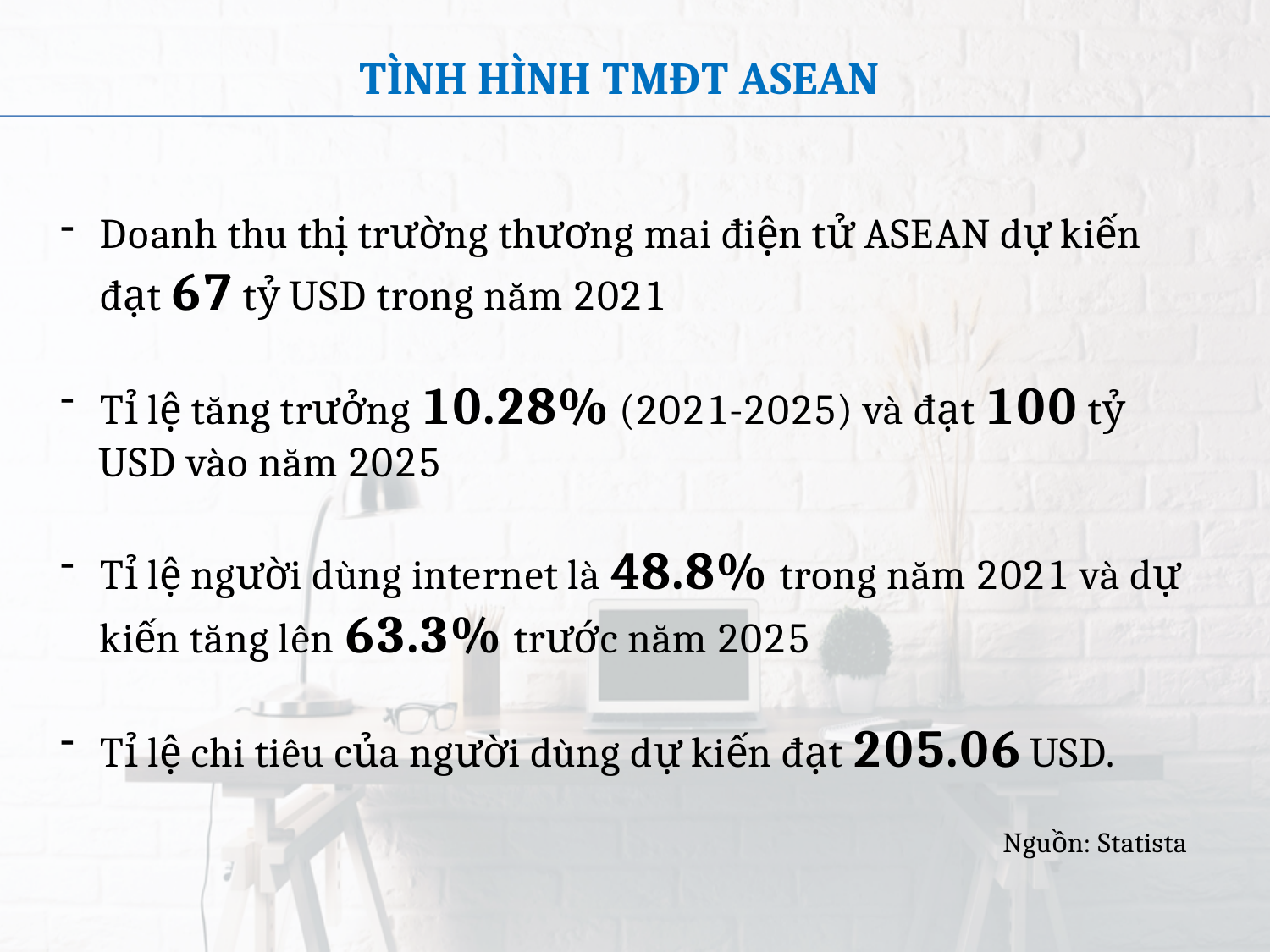

# TÌNH HÌNH TMĐT ASEAN

Doanh thu thị trường thương mai điện tử ASEAN dự kiến đạt 67 tỷ USD trong năm 2021

Tỉ lệ tăng trưởng 10.28% (2021-2025) và đạt 100 tỷ USD vào năm 2025

Tỉ lệ người dùng internet là 48.8% trong năm 2021 và dự kiến tăng lên 63.3% trước năm 2025

Tỉ lệ chi tiêu của người dùng dự kiến đạt 205.06 USD.

Nguồn: Statista